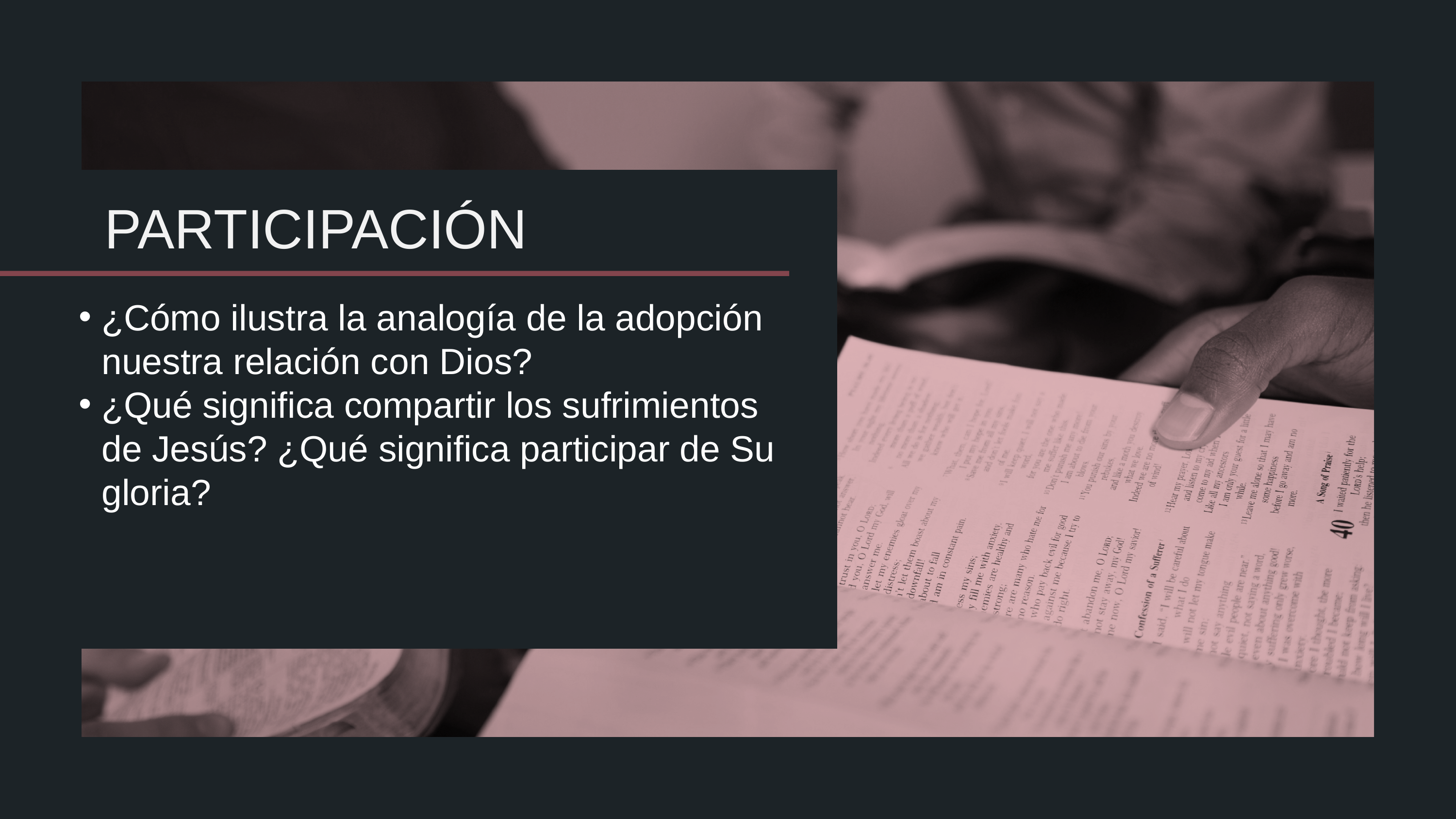

¿Cómo ilustra la analogía de la adopción nuestra relación con Dios?
¿Qué significa compartir los sufrimientos de Jesús? ¿Qué significa participar de Su gloria?